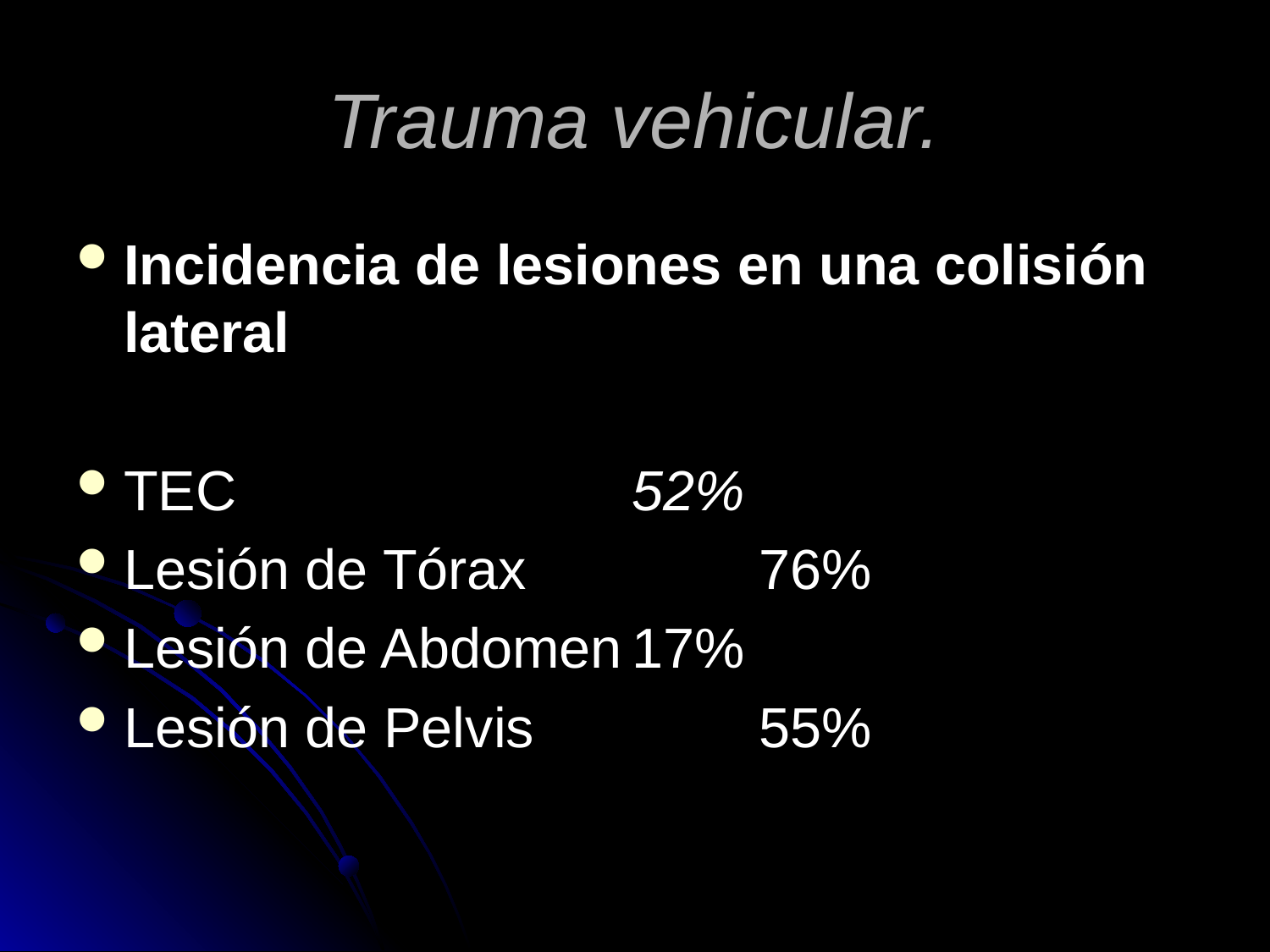

# Trauma vehicular.
Incidencia de lesiones en una colisión lateral

TEC				52%
Lesión de Tórax		76%
Lesión de Abdomen	17%
Lesión de Pelvis		55%